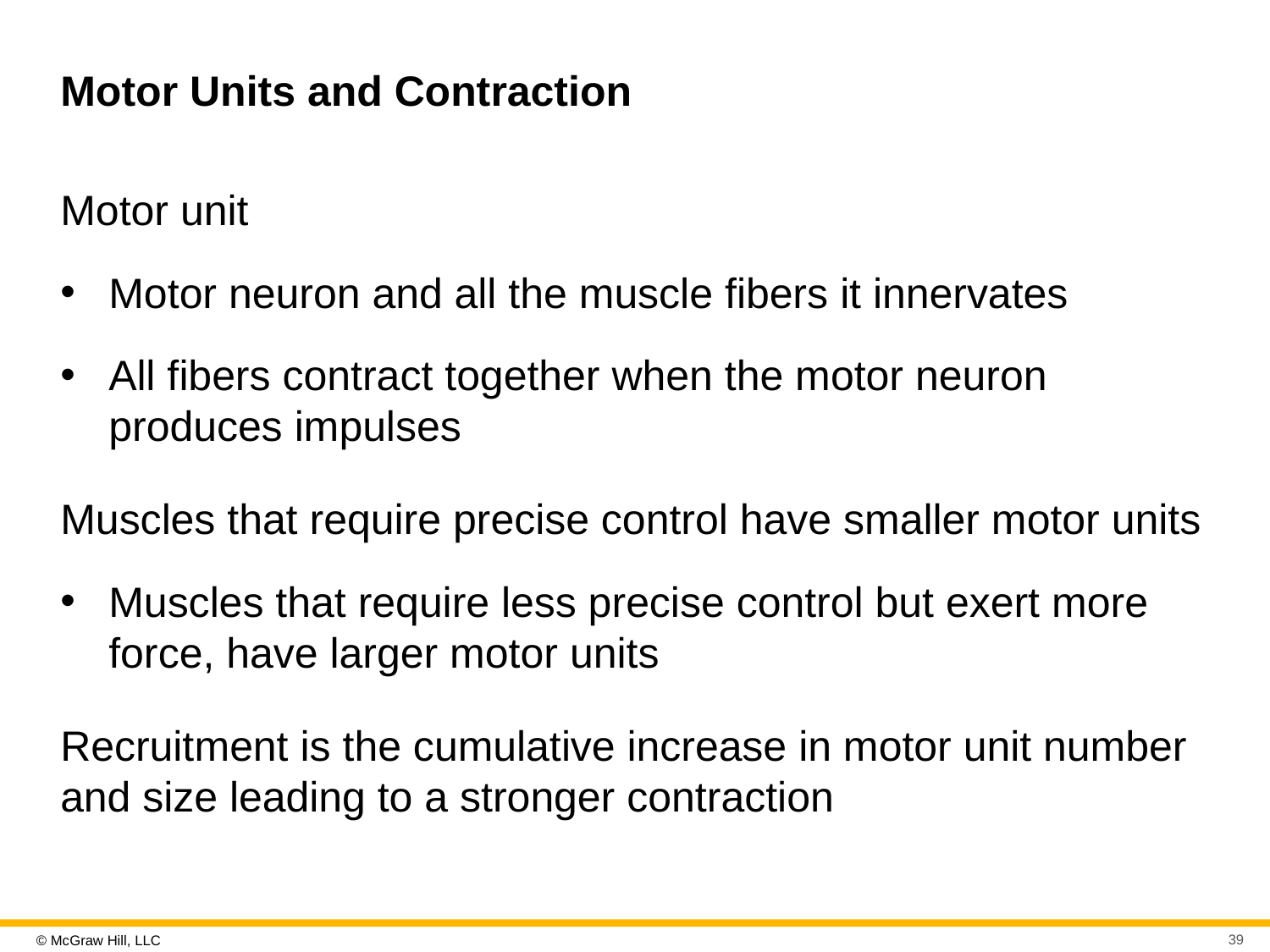

# Motor Units and Contraction
Motor unit
Motor neuron and all the muscle fibers it innervates
All fibers contract together when the motor neuron produces impulses
Muscles that require precise control have smaller motor units
Muscles that require less precise control but exert more force, have larger motor units
Recruitment is the cumulative increase in motor unit number and size leading to a stronger contraction
39